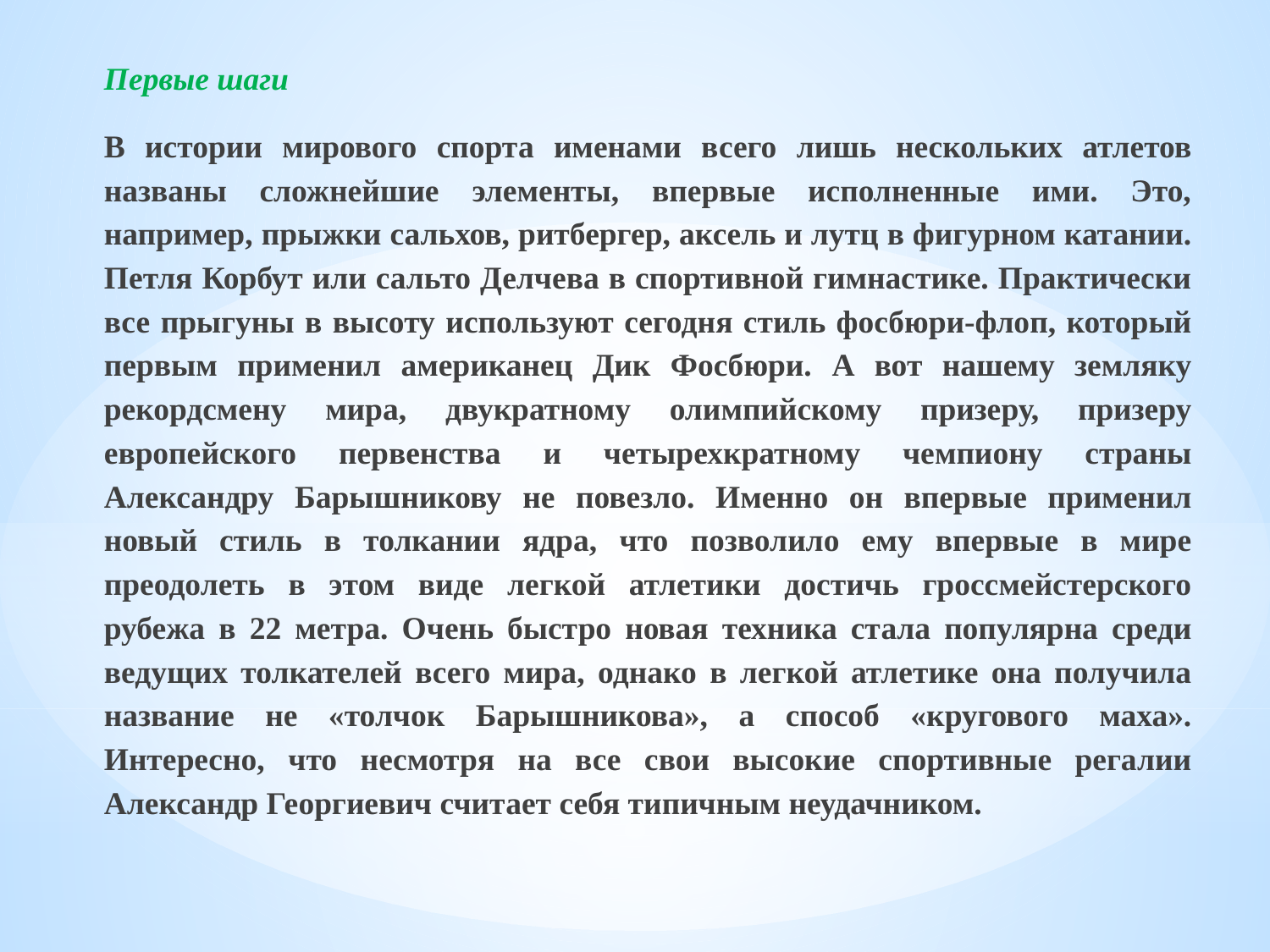

Первые шаги
В истории мирового спорта именами всего лишь нескольких атлетов названы сложнейшие элементы, впервые исполненные ими. Это, например, прыжки сальхов, ритбергер, аксель и лутц в фигурном катании. Петля Корбут или сальто Делчева в спортивной гимнастике. Практически все прыгуны в высоту используют сегодня стиль фосбюри-флоп, который первым применил американец Дик Фосбюри. А вот нашему земляку рекордсмену мира, двукратному олимпийскому призеру, призеру европейского первенства и четырехкратному чемпиону страны Александру Барышникову не повезло. Именно он впервые применил новый стиль в толкании ядра, что позволило ему впервые в мире преодолеть в этом виде легкой атлетики достичь гроссмейстерского рубежа в 22 метра. Очень быстро новая техника стала популярна среди ведущих толкателей всего мира, однако в легкой атлетике она получила название не «толчок Барышникова», а способ «кругового маха». Интересно, что несмотря на все свои высокие спортивные регалии Александр Георгиевич считает себя типичным неудачником.